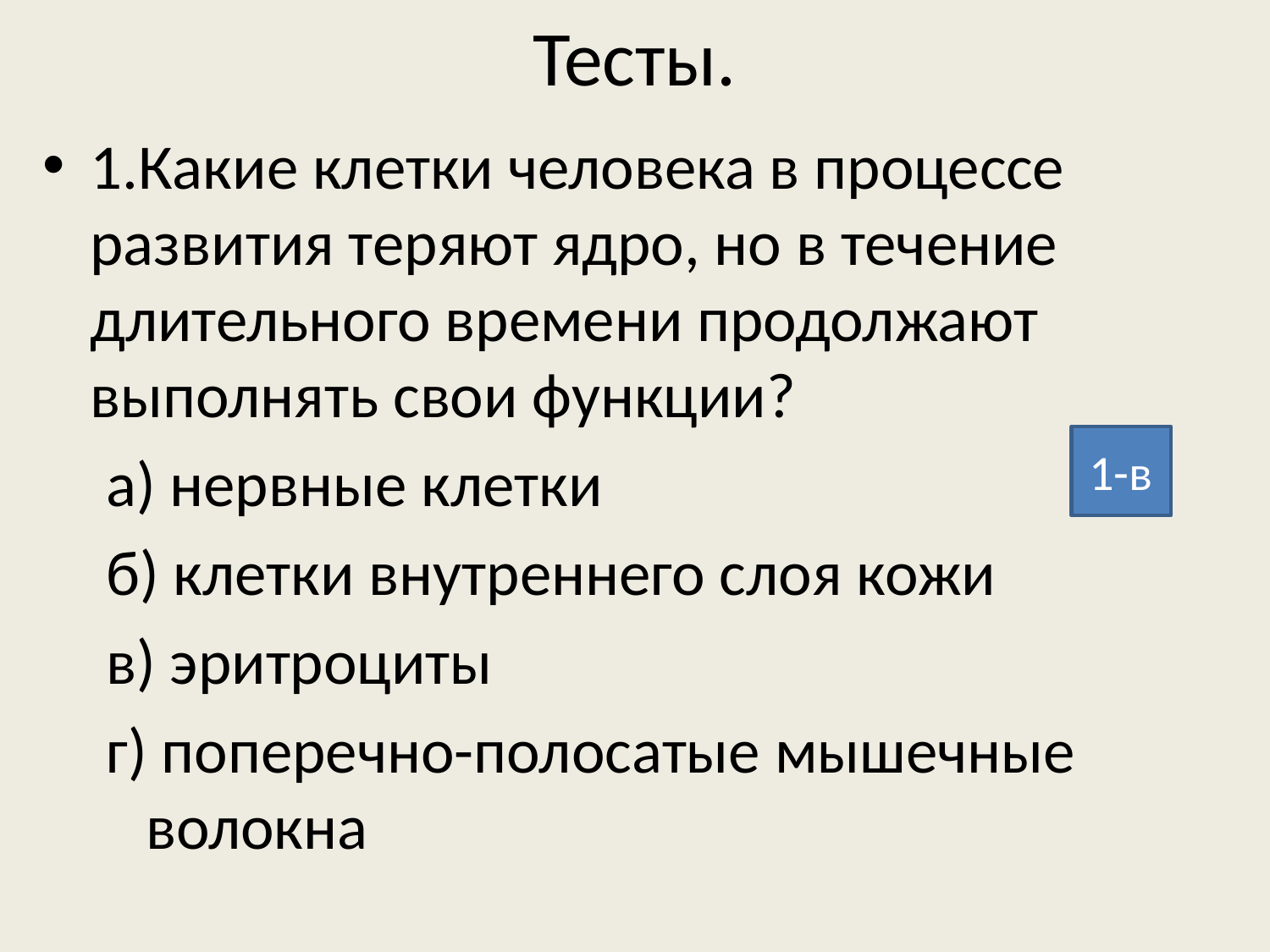

# Тесты.
1.Какие клетки человека в процессе развития теряют ядро, но в течение длительного времени продолжают выполнять свои функции?
а) нервные клетки
б) клетки внутреннего слоя кожи
в) эритроциты
г) поперечно-полосатые мышечные волокна

1-в